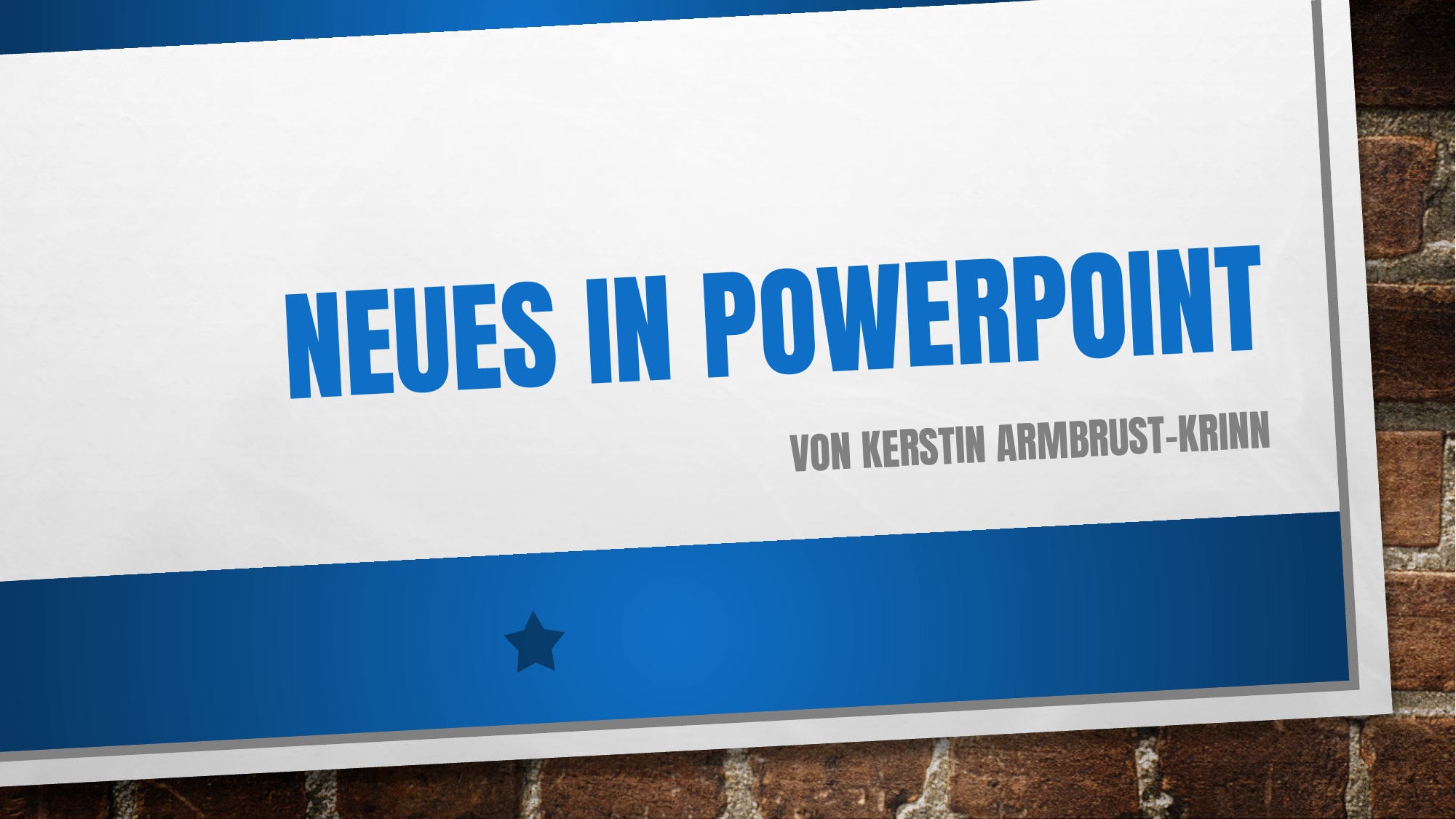

# Neues in PowerPoint
Von Kerstin Armbrust-Krinn